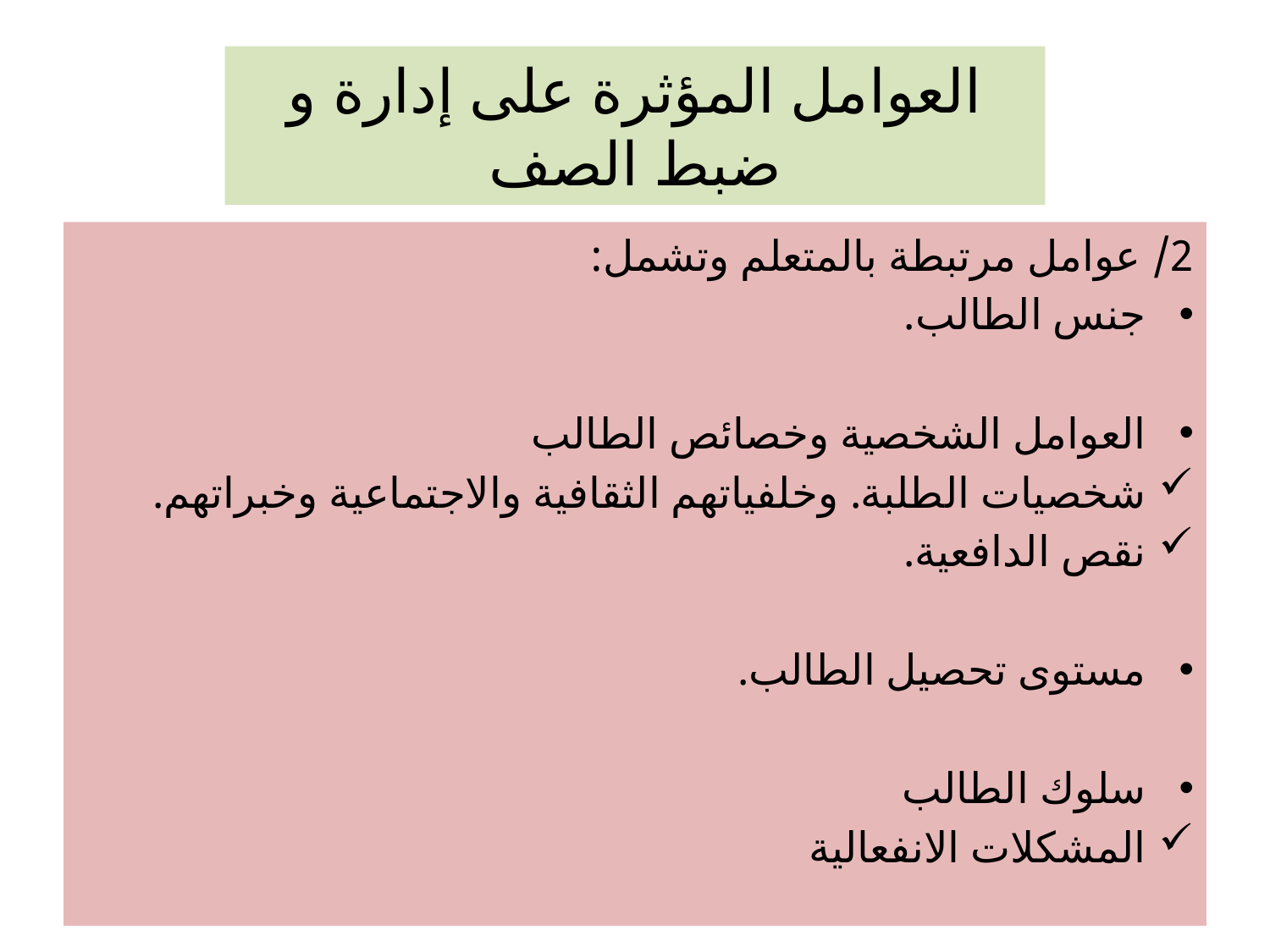

# العوامل المؤثرة على إدارة و ضبط الصف
2/ عوامل مرتبطة بالمتعلم وتشمل:
جنس الطالب.

العوامل الشخصية وخصائص الطالب
شخصيات الطلبة. وخلفياتهم الثقافية والاجتماعية وخبراتهم.
نقص الدافعية.

مستوى تحصيل الطالب.

سلوك الطالب
المشكلات الانفعالية